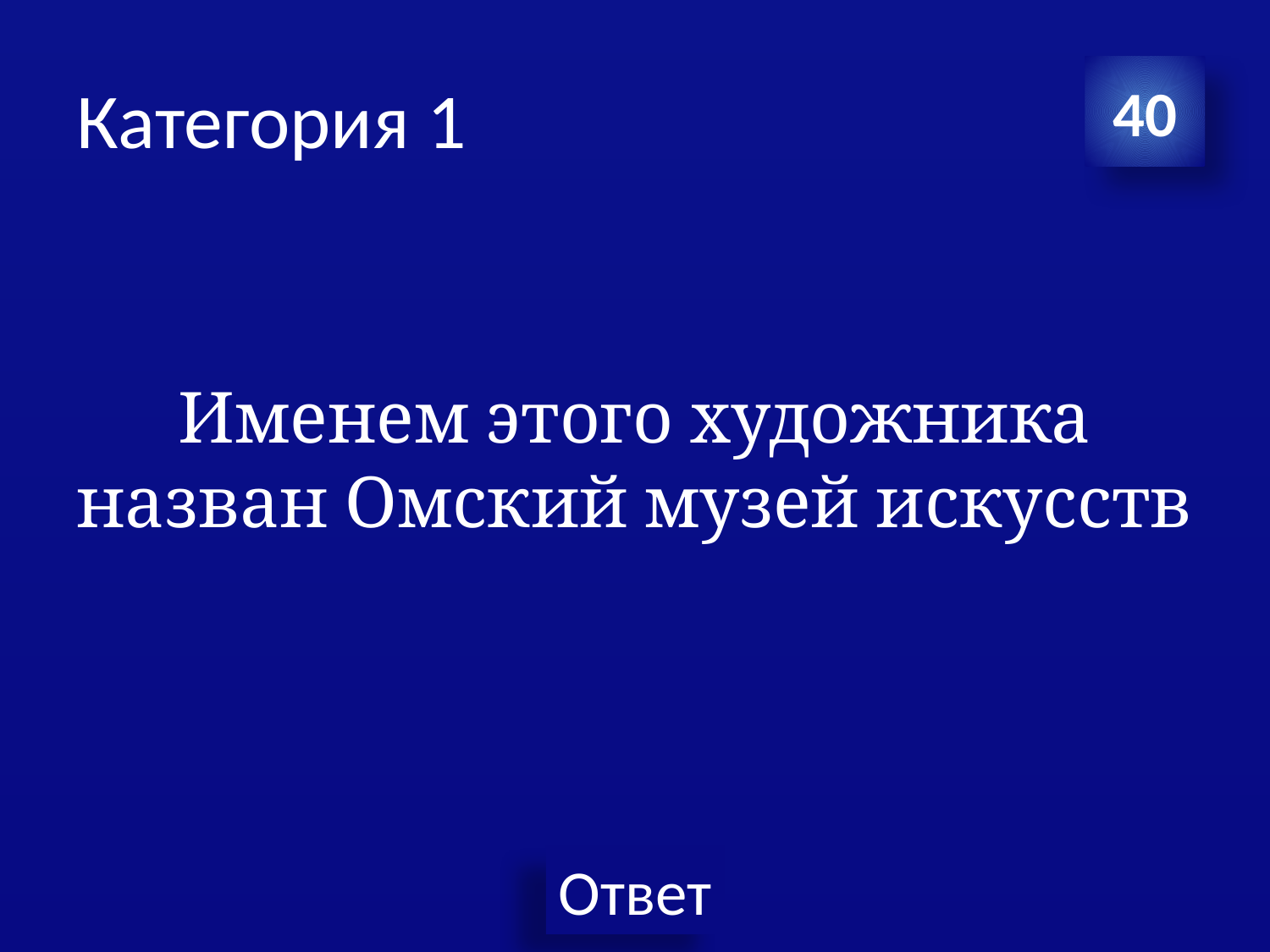

# Категория 1
40
Именем этого художника назван Омский музей искусств